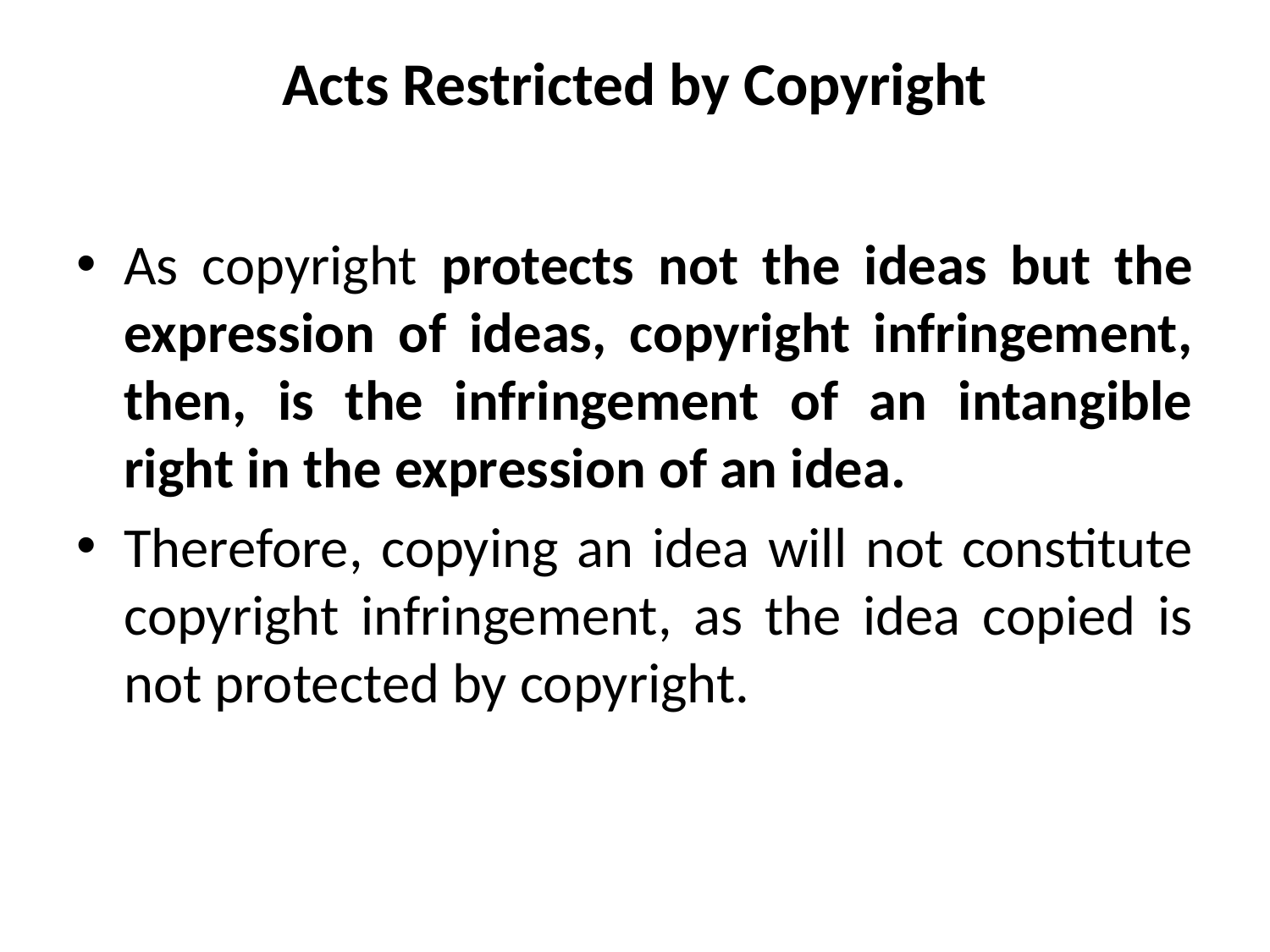

# Acts Restricted by Copyright
As copyright protects not the ideas but the expression of ideas, copyright infringement, then, is the infringement of an intangible right in the expression of an idea.
Therefore, copying an idea will not constitute copyright infringement, as the idea copied is not protected by copyright.